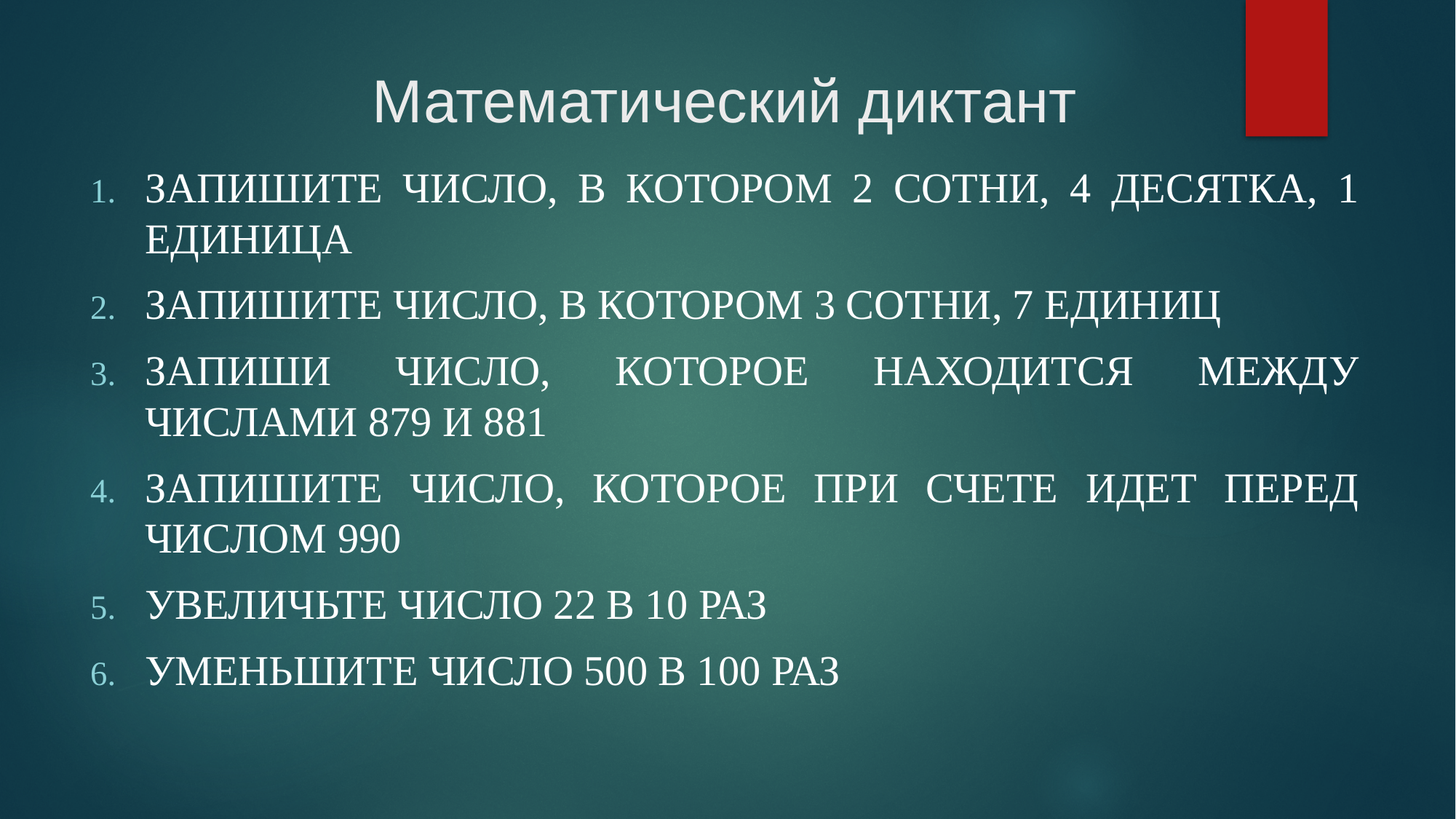

# Математический диктант
Запишите число, в котором 2 сотни, 4 десятка, 1 единица
Запишите число, в котором 3 сотни, 7 единиц
запиши число, которое находится между числами 879 и 881
запишите число, которое при счете идет перед числом 990
Увеличьте число 22 в 10 раз
Уменьшите число 500 в 100 раз